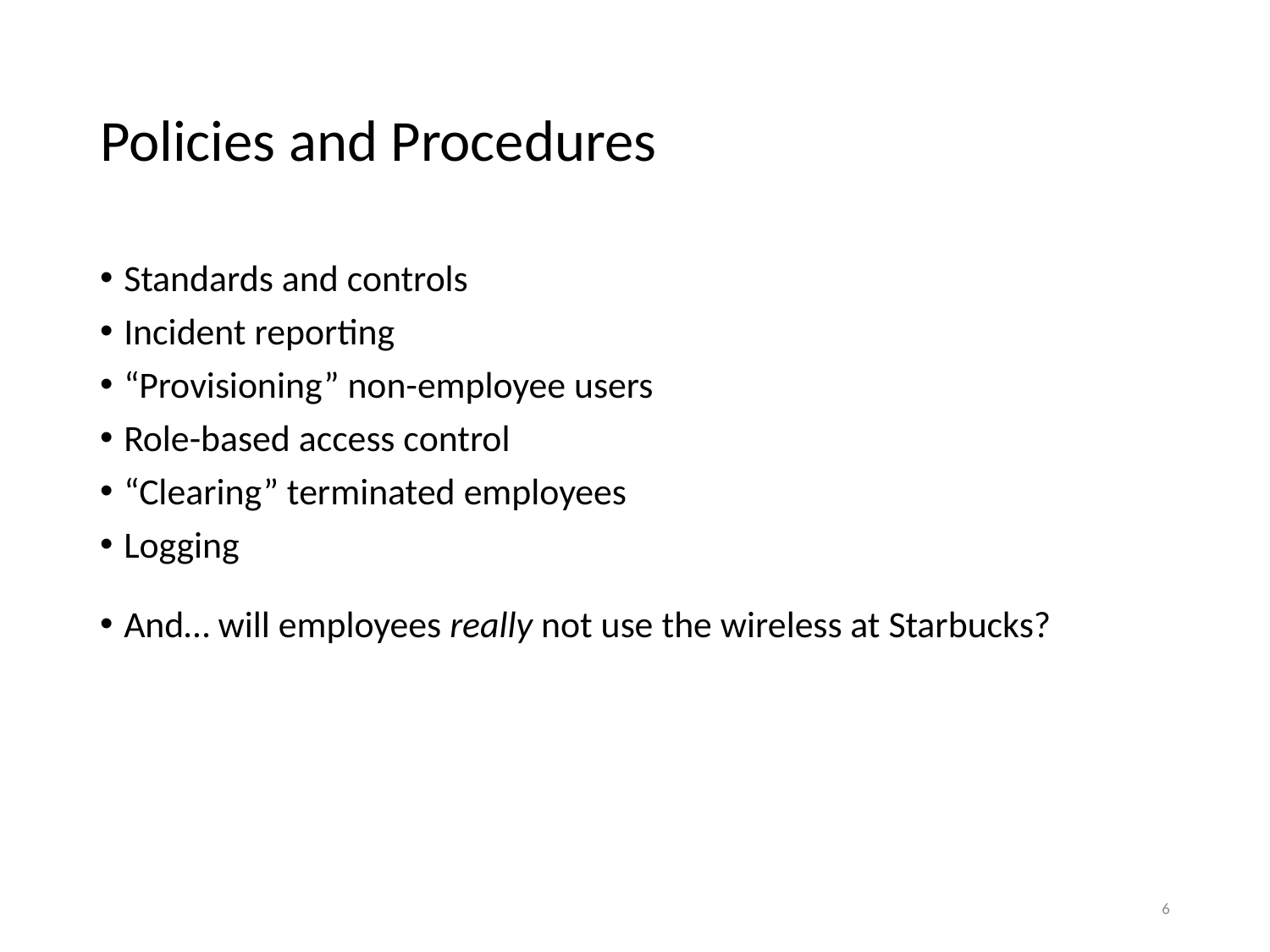

# Policies and Procedures
Standards and controls
Incident reporting
“Provisioning” non-employee users
Role-based access control
“Clearing” terminated employees
Logging
And… will employees really not use the wireless at Starbucks?
6